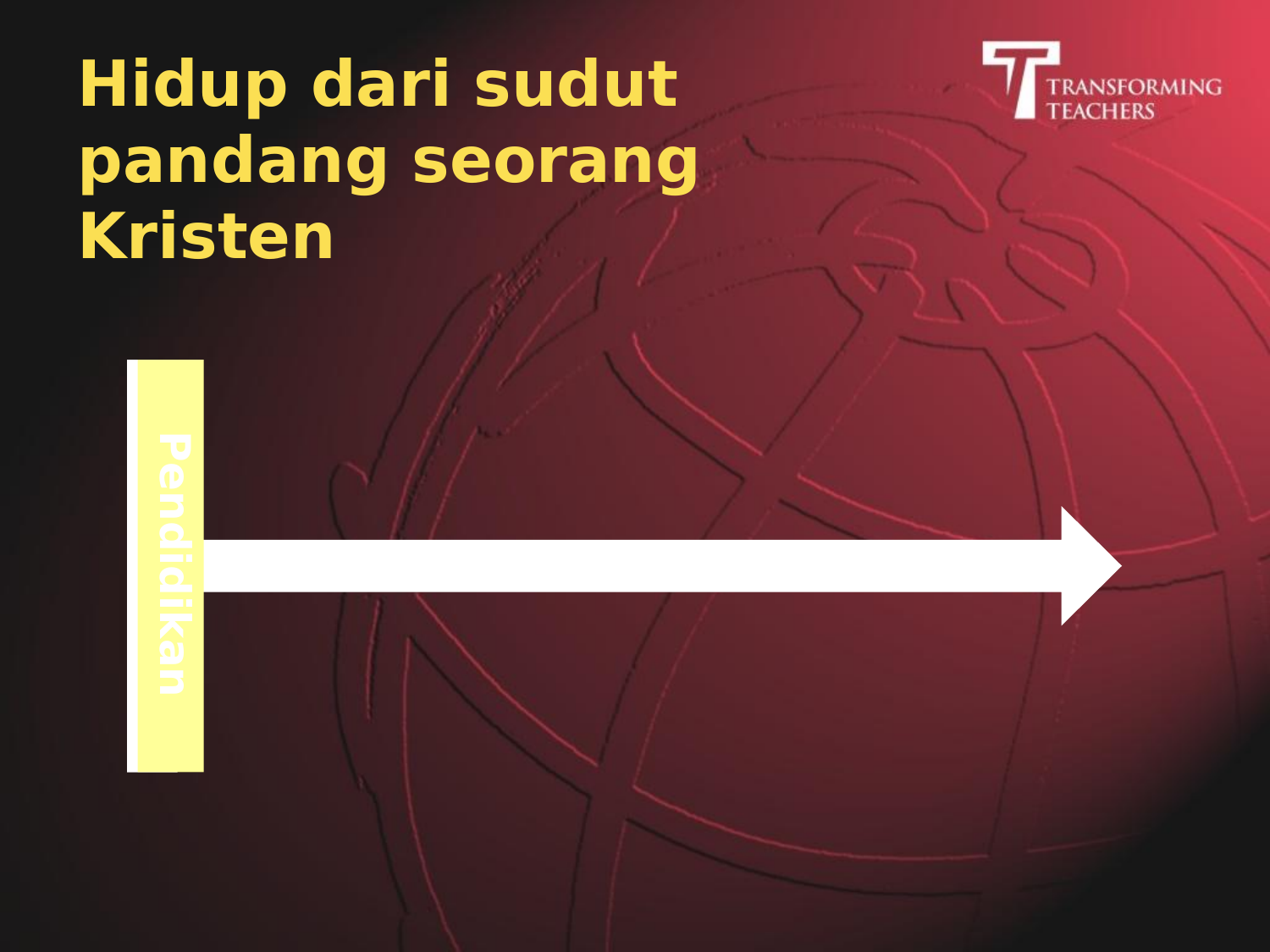

# Hidup dari sudut pandang seorang Kristen

Pendidikan
Hidup Kekal